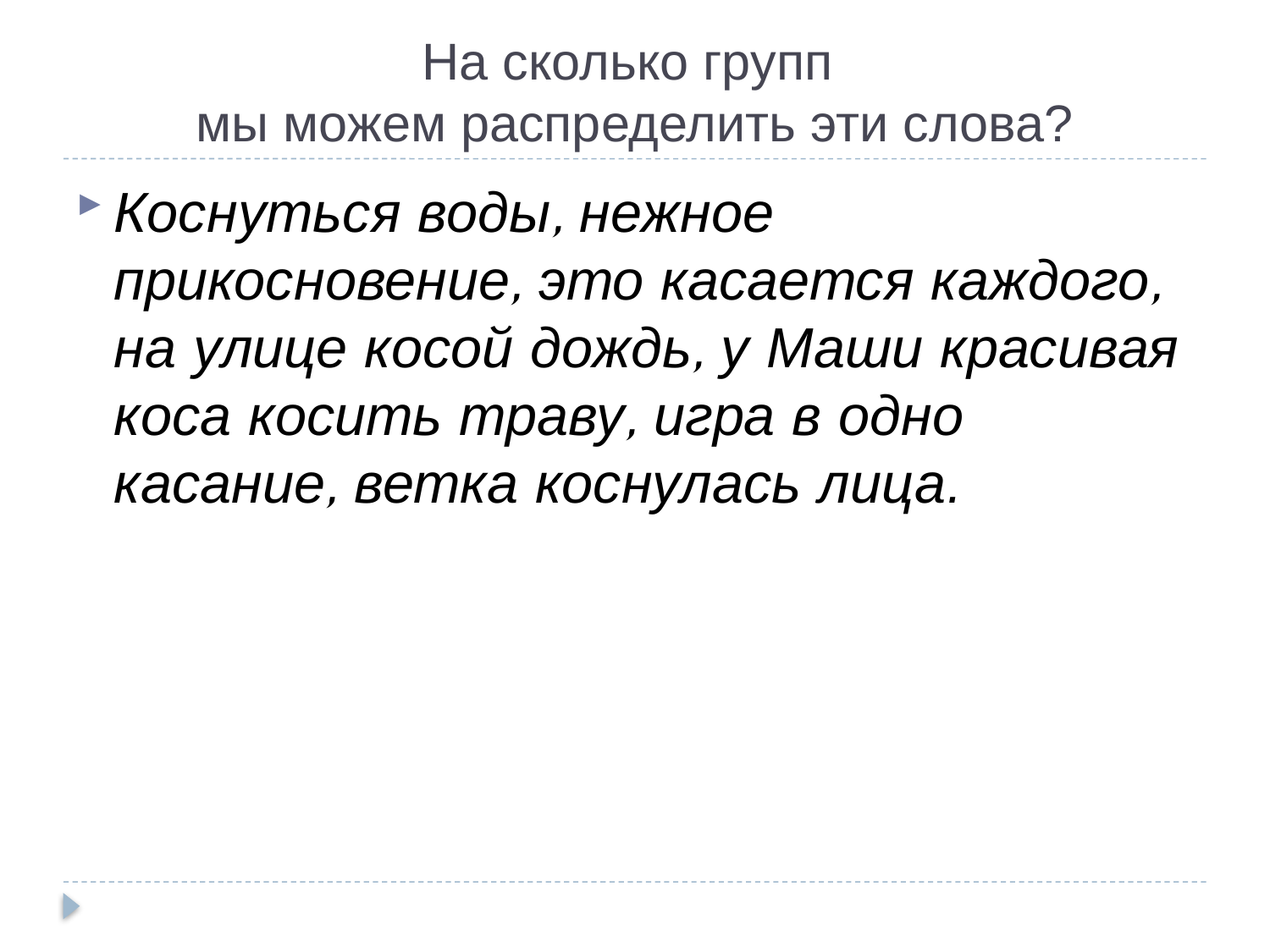

# На сколько групп мы можем распределить эти слова?
Коснуться воды, нежное прикосновение, это касается каждого, на улице косой дождь, у Маши красивая коса косить траву, игра в одно касание, ветка коснулась лица.